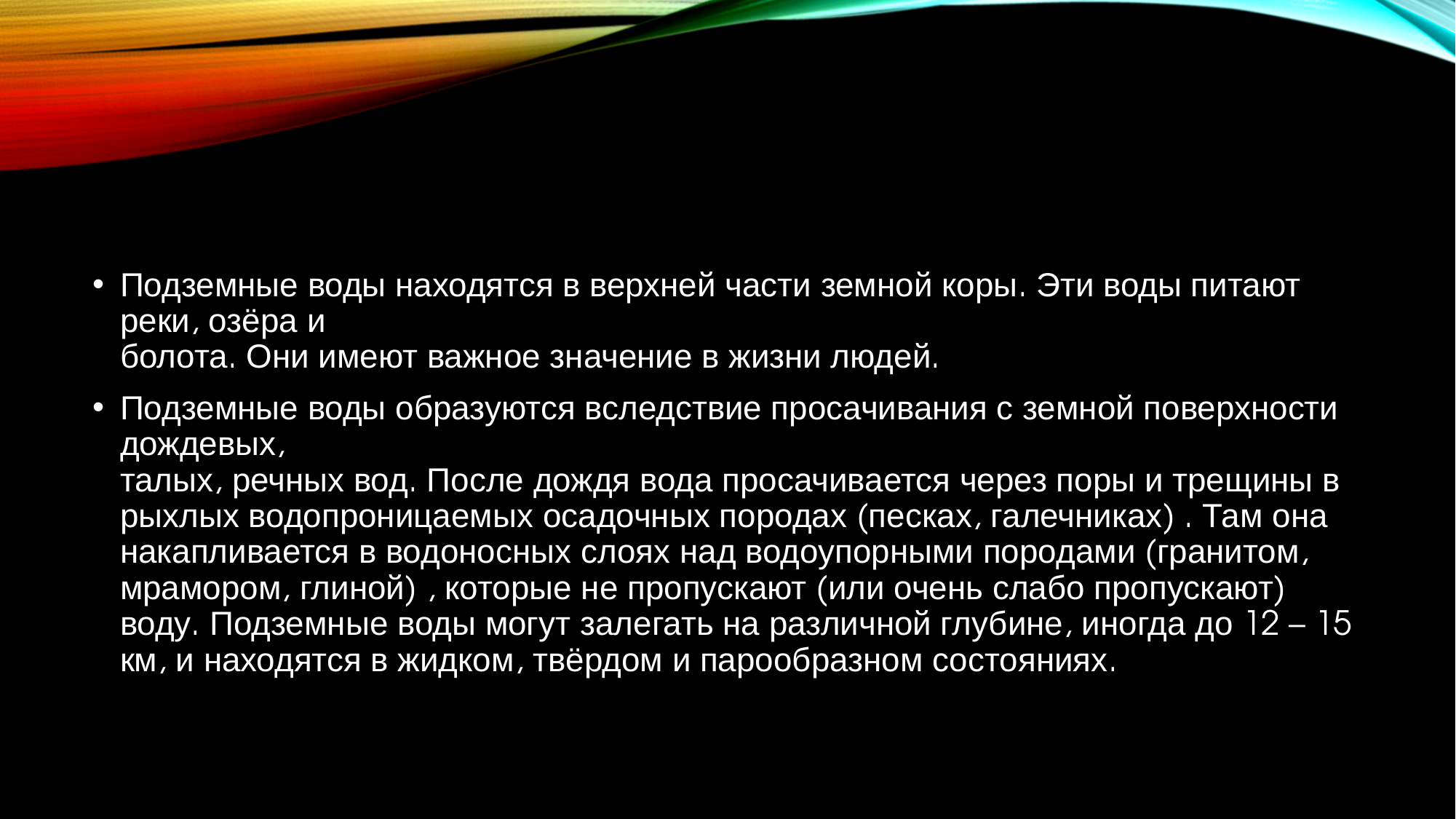

#
Подземные воды находятся в верхней части земной коры. Эти воды питают реки, озёра и 
болота. Они имеют важное значение в жизни людей.
Подземные воды образуются вследствие просачивания с земной поверхности дождевых, 
талых, речных вод. После дождя вода просачивается через поры и трещины в рыхлых водопроницаемых осадочных породах (песках, галечниках) . Там она накапливается в водоносных слоях над водоупорными породами (гранитом, мрамором, глиной) , которые не пропускают (или очень слабо пропускают) воду. Подземные воды могут залегать на различной глубине, иногда до 12 – 15 км, и находятся в жидком, твёрдом и парообразном состояниях.